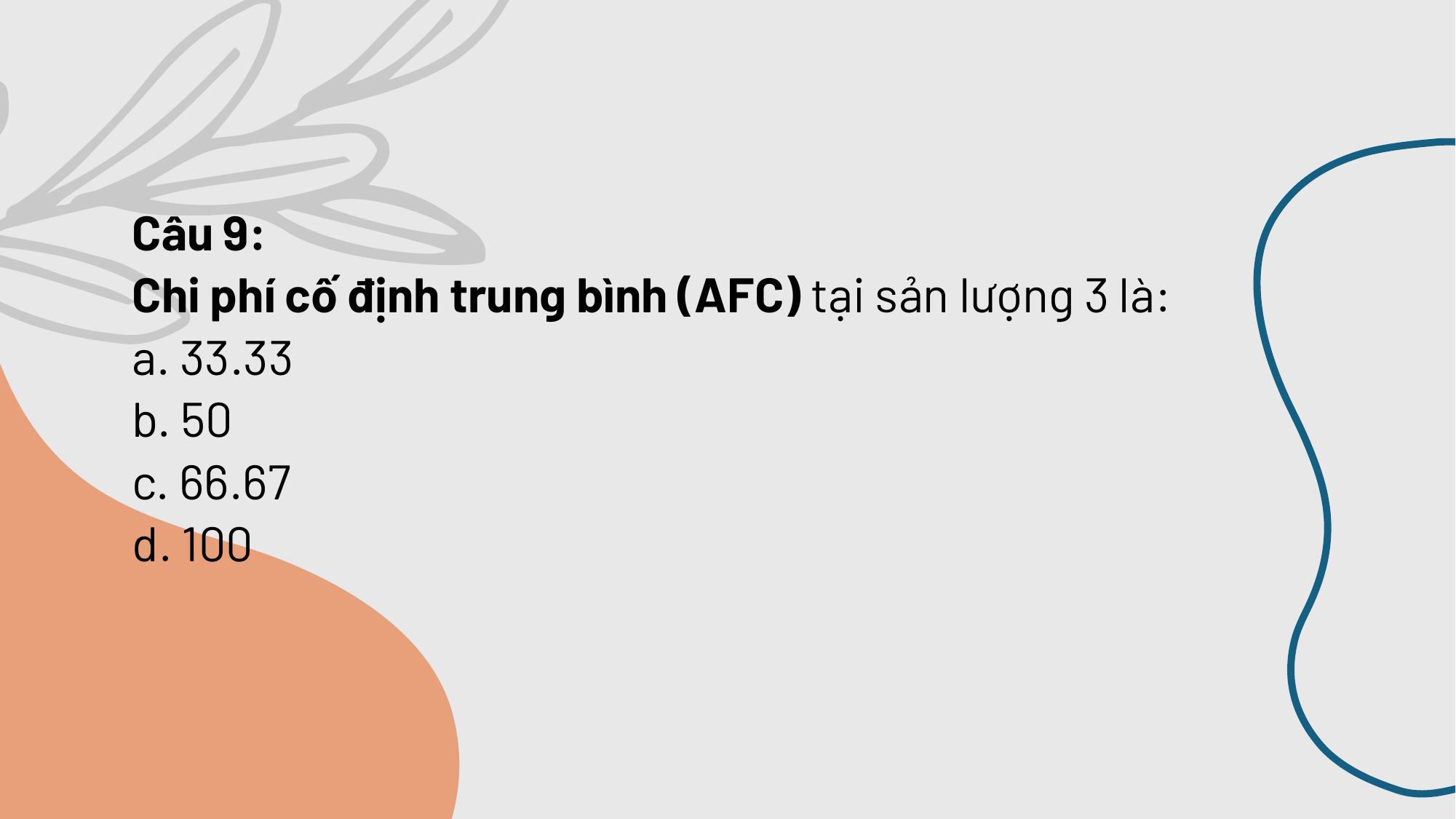

# Câu 9: Chi phí cố định trung bình (AFC) tại sản lượng 3 là: a. 33.33 b. 50 c. 66.67 d. 100